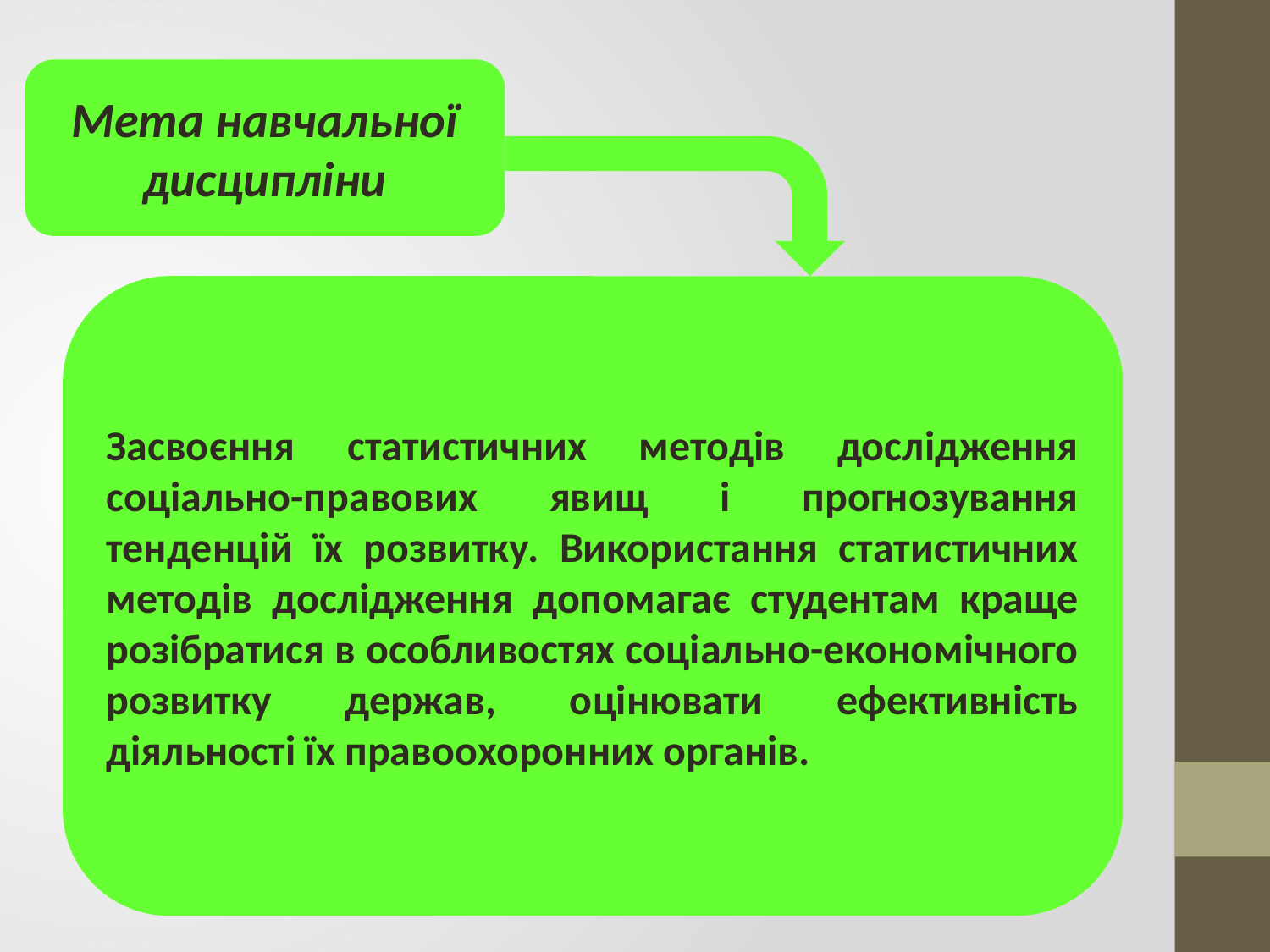

Мета навчальної дисципліни
Засвоєння статистичних методів дослідження соціально-правових явищ і прогнозування тенденцій їх розвитку. Використання статистичних методів дослідження допомагає студентам краще розібратися в особливостях соціально-економічного розвитку держав, оцінювати ефективність діяльності їх правоохоронних органів.